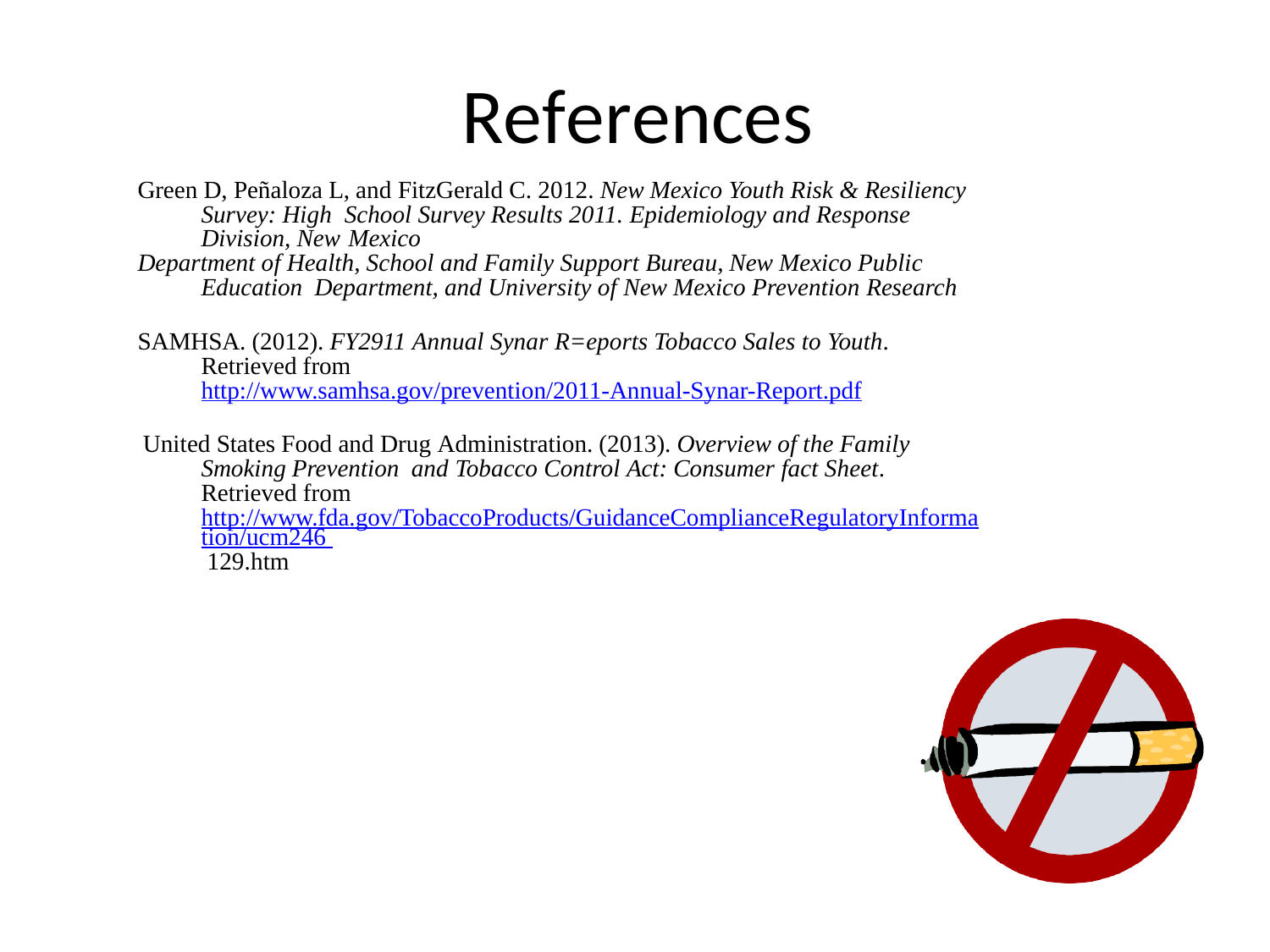

# References
Green D, Peñaloza L, and FitzGerald C. 2012. New Mexico Youth Risk & Resiliency Survey: High  School Survey Results 2011. Epidemiology and Response Division, New Mexico
Department of Health, School and Family Support Bureau, New Mexico Public Education  Department, and University of New Mexico Prevention Research

SAMHSA. (2012). FY2911 Annual Synar R=eports Tobacco Sales to Youth. Retrieved from  http://www.samhsa.gov/prevention/2011-Annual-Synar-Report.pdf

United States Food and Drug Administration. (2013). Overview of the Family Smoking Prevention  and Tobacco Control Act: Consumer fact Sheet. Retrieved from  http://www.fda.gov/TobaccoProducts/GuidanceComplianceRegulatoryInformation/ucm246  129.htm

46